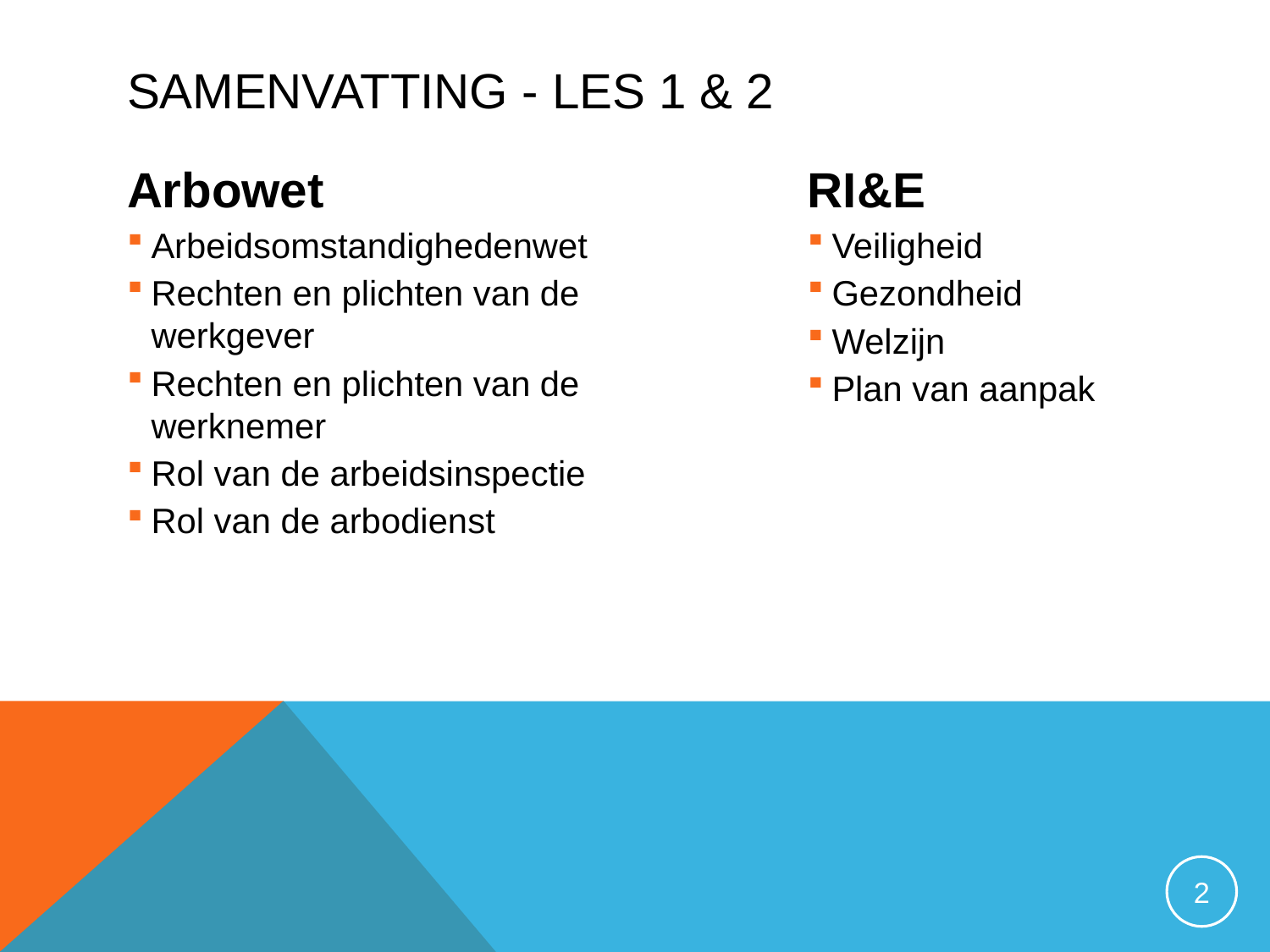

# Samenvatting - les 1 & 2
Arbowet
Arbeidsomstandighedenwet
Rechten en plichten van de werkgever
Rechten en plichten van de werknemer
Rol van de arbeidsinspectie
Rol van de arbodienst

RI&E
Veiligheid
Gezondheid
Welzijn
Plan van aanpak

2